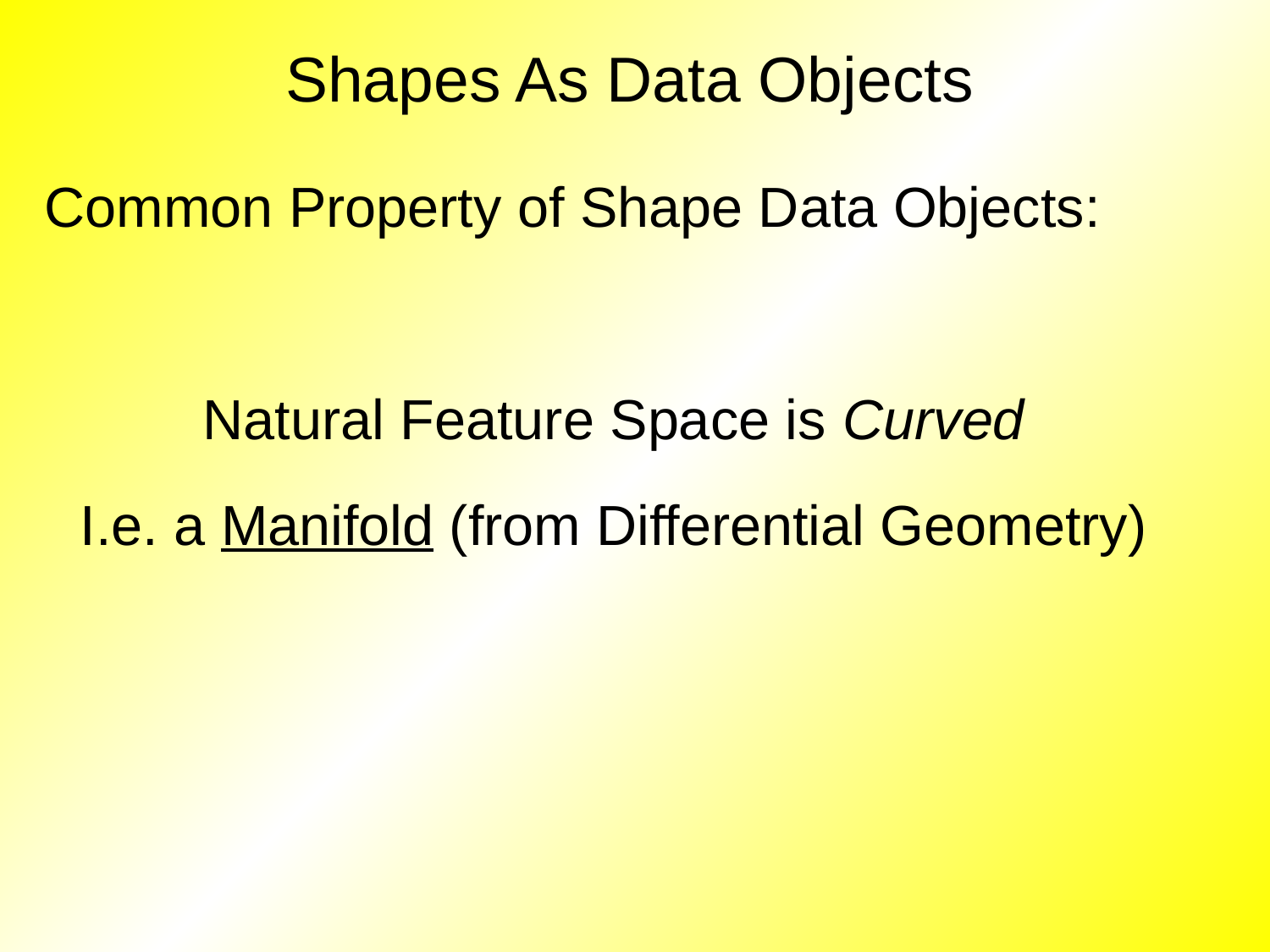

# Shapes As Data Objects
Common Property of Shape Data Objects:

Natural Feature Space is Curved
I.e. a Manifold (from Differential Geometry)